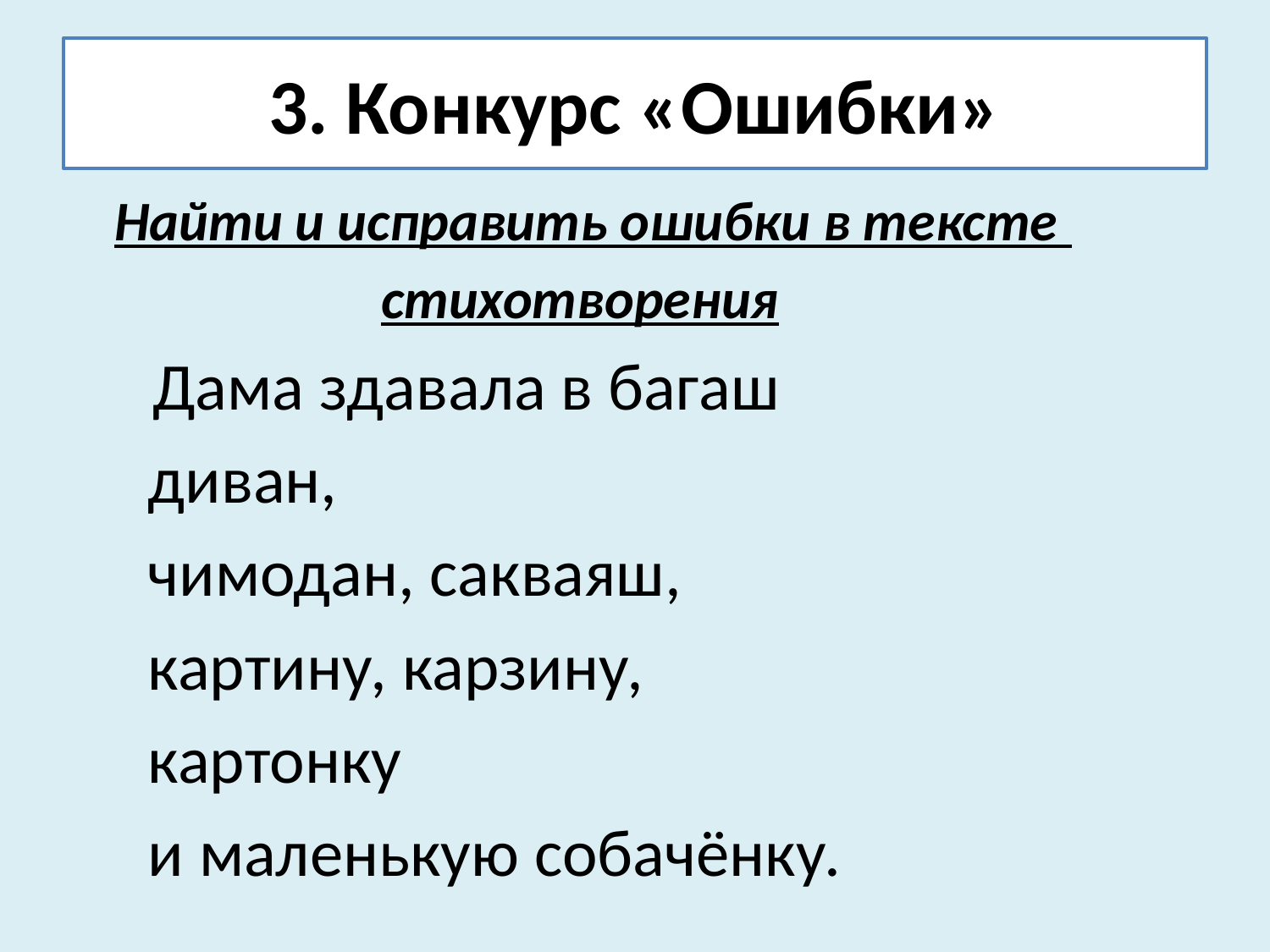

# 3. Конкурс «Ошибки»
        Найти и исправить ошибки в тексте
                             стихотворения
           Дама здавала в багаш
         диван,
         чимодан, сакваяш,
         картину, карзину,
         картонку
         и маленькую собачёнку.